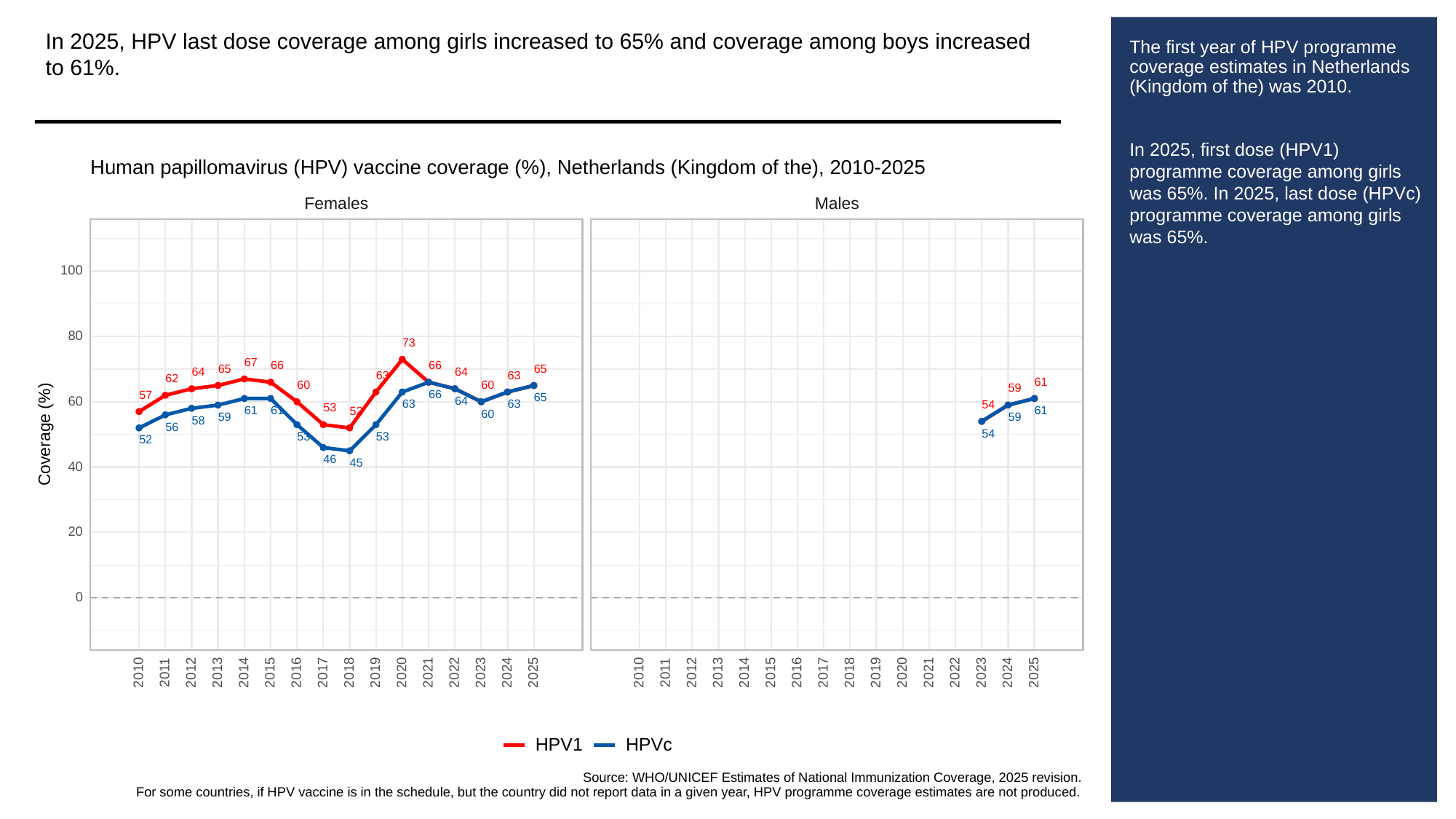

In 2025, HPV last dose coverage among girls increased to 65% and coverage among boys increased to 61%.
# The first year of HPV programme coverage estimates in Netherlands (Kingdom of the) was 2010.

In 2025, first dose (HPV1) programme coverage among girls was 65%. In 2025, last dose (HPVc) programme coverage among girls was 65%.

Human papillomavirus (HPV) vaccine coverage (%), Netherlands (Kingdom of the), 2010-2025
Females
Males

100

80

73

67

66
66
65
65
64
64

63
63
62

61

60
60

59

66
57

65

60
64

63
63
54

53

61
61
61
52

60

59
59
58

56

Coverage (%)
54
53
53

52

46
45
40

20

0

2013
2023
2013
2023
2010
2011
2012
2014
2015
2016
2017
2018
2019
2020
2021
2022
2024
2025
2010
2011
2012
2014
2015
2016
2017
2018
2019
2020
2021
2022
2024
2025
HPVc
HPV1

Source: WHO/UNICEF Estimates of National Immunization Coverage, 2025 revision.
For some countries, if HPV vaccine is in the schedule, but the country did not report data in a given year, HPV programme coverage estimates are not produced.